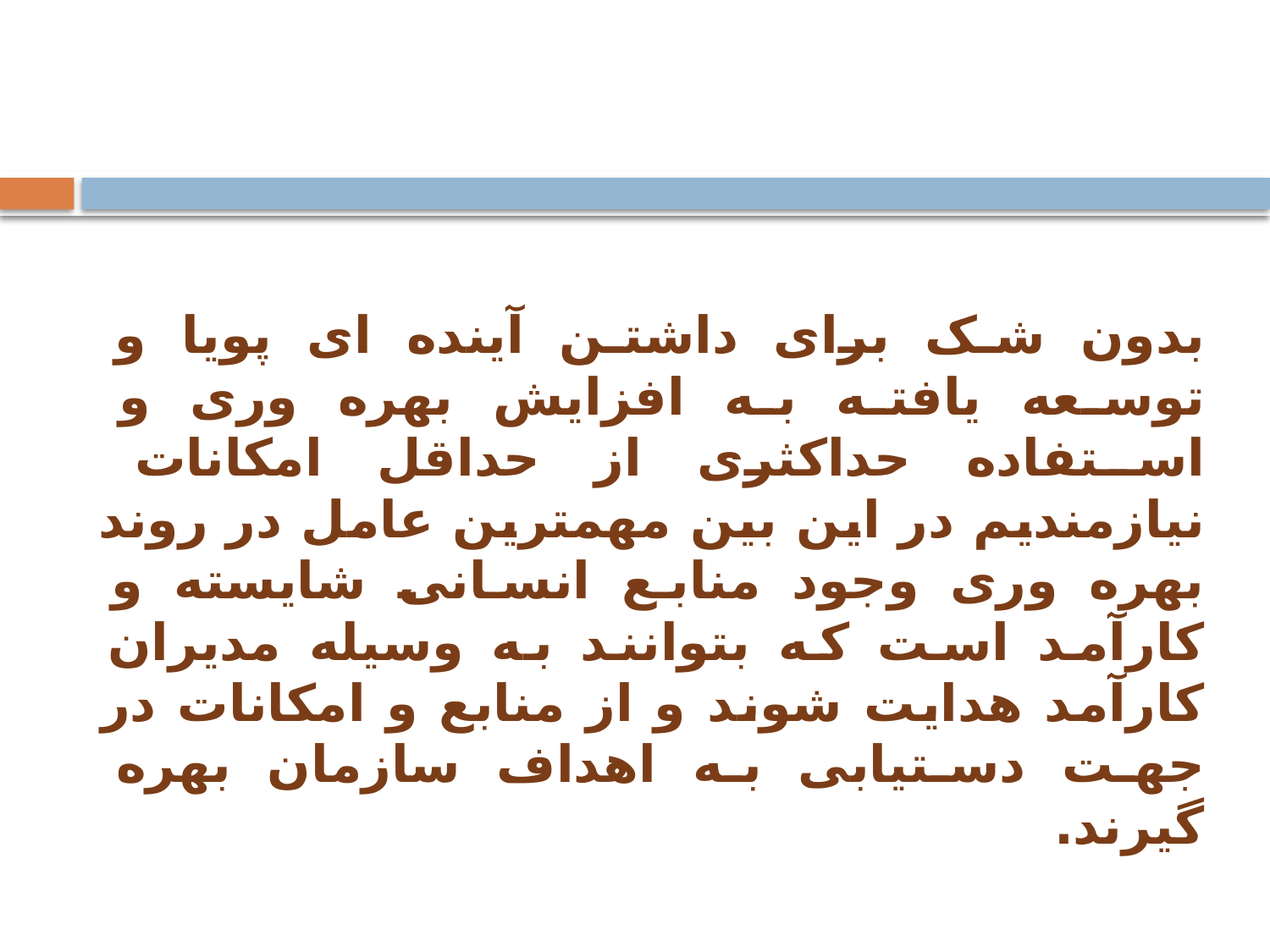

بدون شک برای داشتن آینده ای پویا و توسعه یافته به افزایش بهره وری و استفاده حداکثری از حداقل امکانات نیازمندیم در این بین مهمترین عامل در روند بهره وری وجود منابع انسانی شایسته و کارآمد است که بتوانند به وسیله مدیران کارآمد هدایت شوند و از منابع و امکانات در جهت دستیابی به اهداف سازمان بهره گیرند.